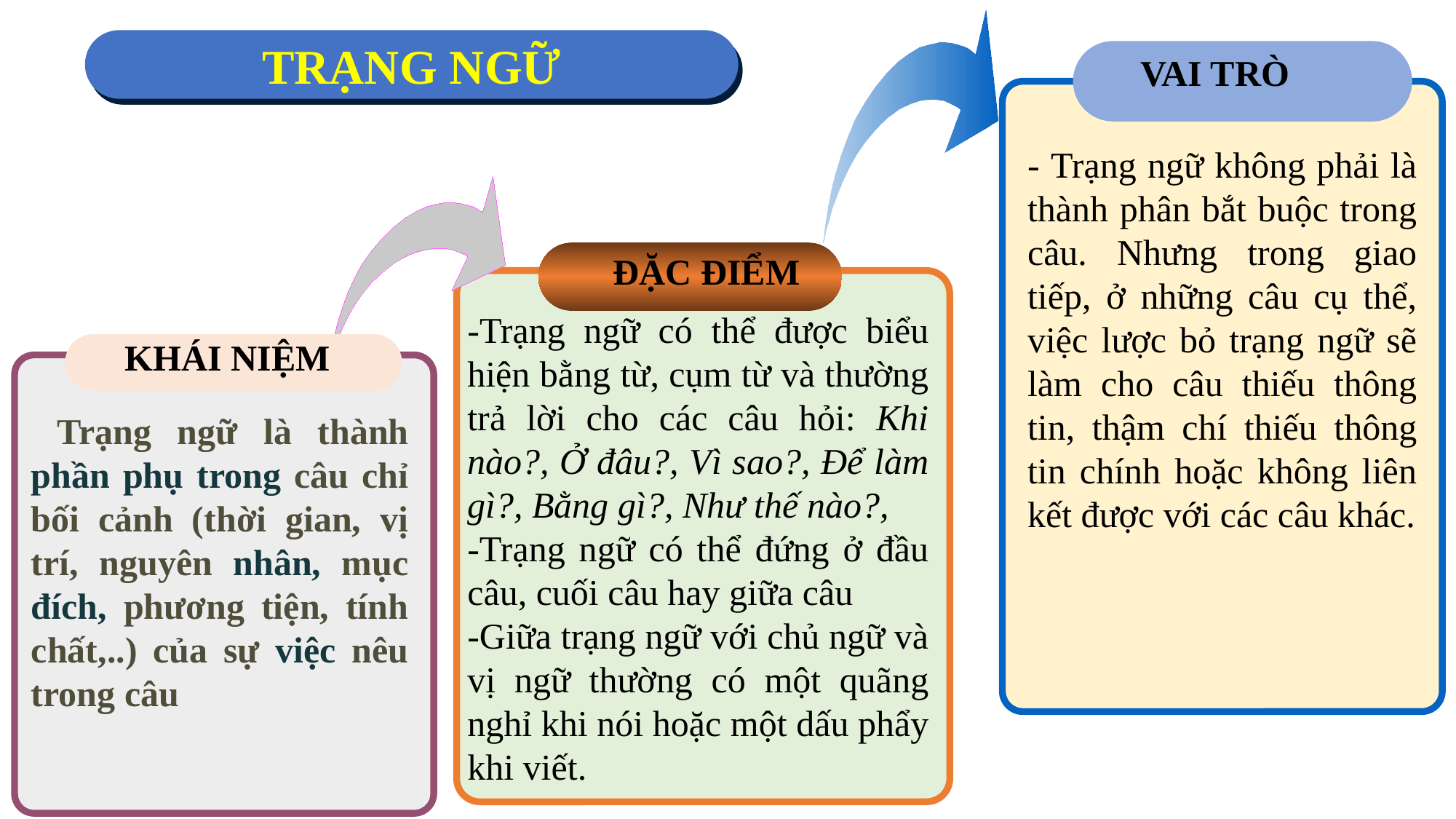

TRẠNG NGỮ

VAI TRÒ

- Trạng ngữ không phải là thành phân bắt buộc trong câu. Nhưng trong giao tiếp, ở những câu cụ thể, việc lược bỏ trạng ngữ sẽ làm cho câu thiếu thông tin, thậm chí thiếu thông tin chính hoặc không liên kết được với các câu khác.

ĐẶC ĐIỂM

-Trạng ngữ có thể được biểu hiện bằng từ, cụm từ và thường trả lời cho các câu hỏi: Khi nào?, Ở đâu?, Vì sao?, Để làm gì?, Bằng gì?, Như thế nào?,
-Trạng ngữ có thể đứng ở đầu câu, cuối câu hay giữa câu
-Giữa trạng ngữ với chủ ngữ và vị ngữ thường có một quãng nghỉ khi nói hoặc một dấu phẩy khi viết.
KHÁI NIỆM

 Trạng ngữ là thành phần phụ trong câu chỉ bối cảnh (thời gian, vị trí, nguyên nhân, mục đích, phương tiện, tính chất,..) của sự việc nêu trong câu